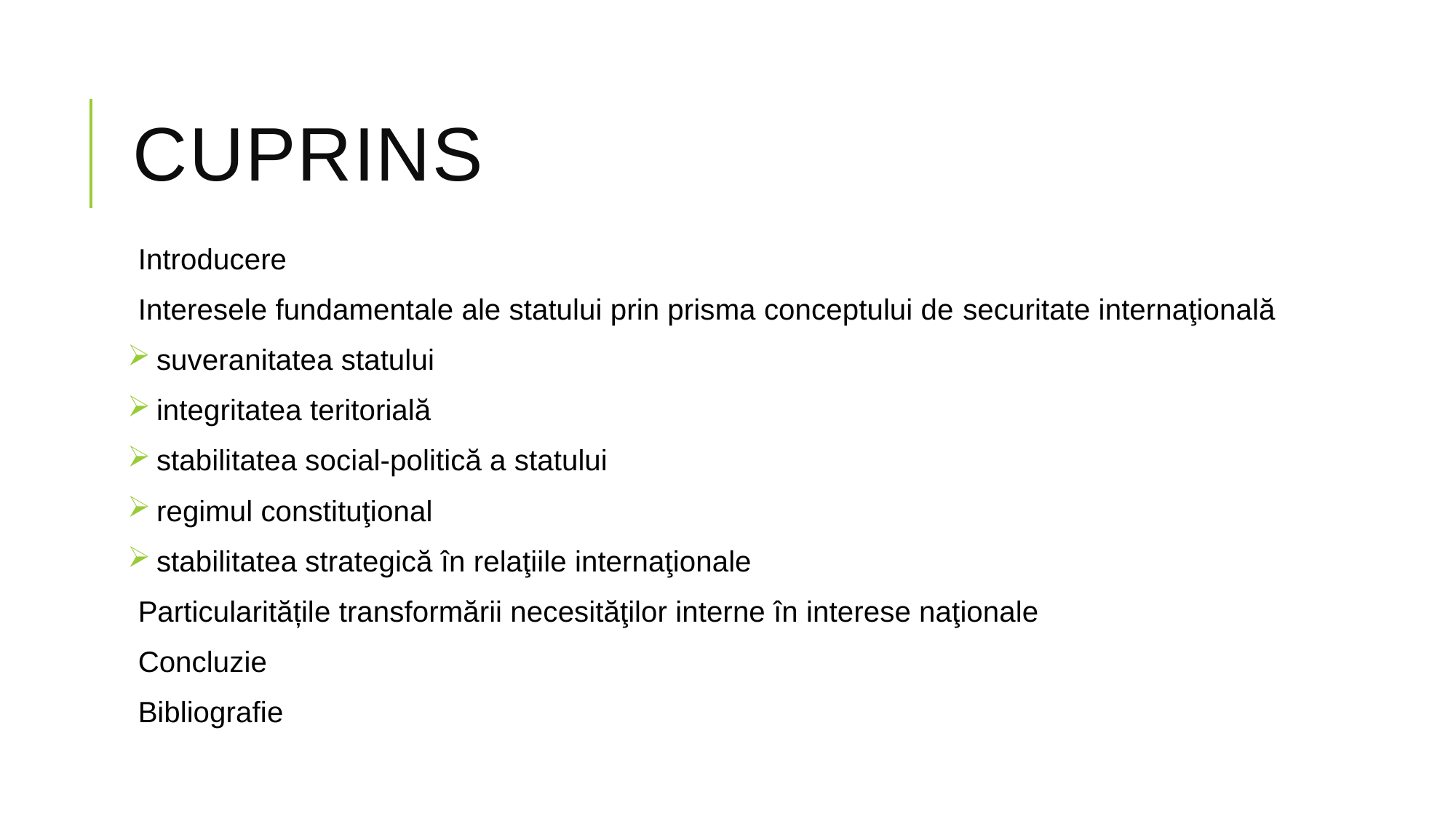

# Cuprins
Introducere
Interesele fundamentale ale statului prin prisma conceptului de securitate internaţională
 suveranitatea statului
 integritatea teritorială
 stabilitatea social-politică a statului
 regimul constituţional
 stabilitatea strategică în relaţiile internaţionale
Particularitățile transformării necesităţilor interne în interese naţionale
Concluzie
Bibliografie